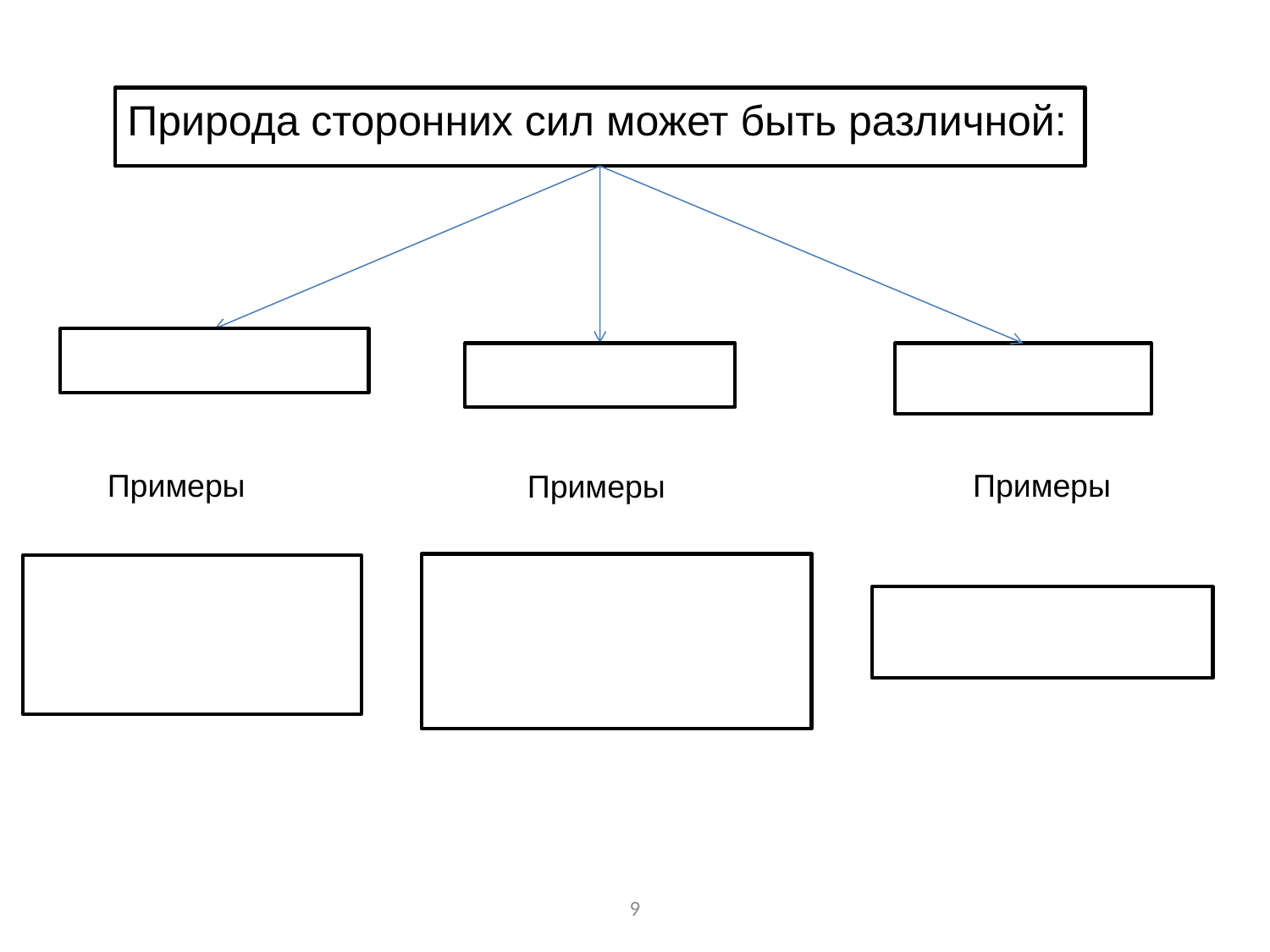

Природа сторонних сил может быть различной:

Примеры
Примеры
Примеры

9